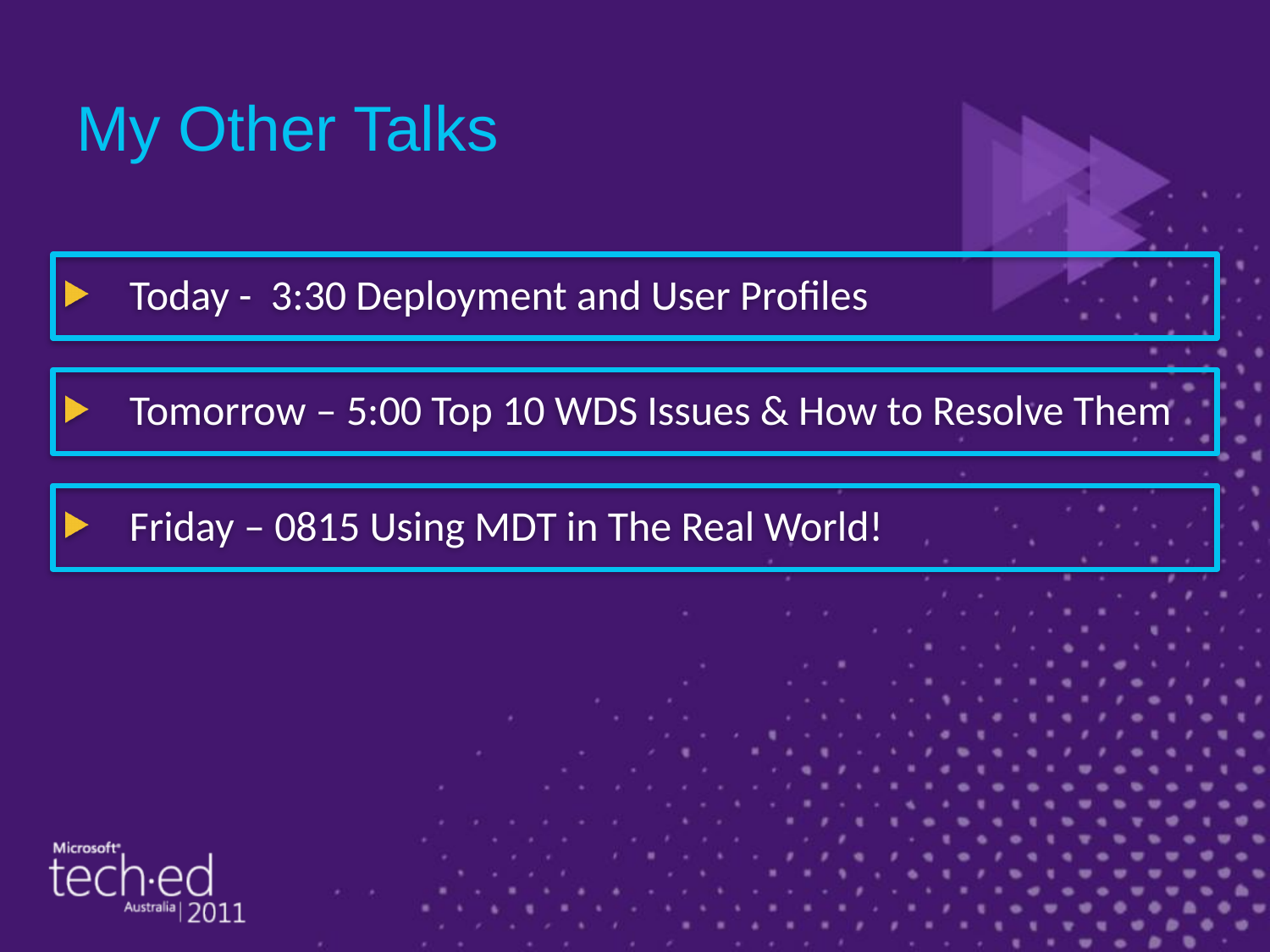

# My Other Talks
Today -  3:30 Deployment and User Profiles
Tomorrow – 5:00 Top 10 WDS Issues & How to Resolve Them
Friday – 0815 Using MDT in The Real World!